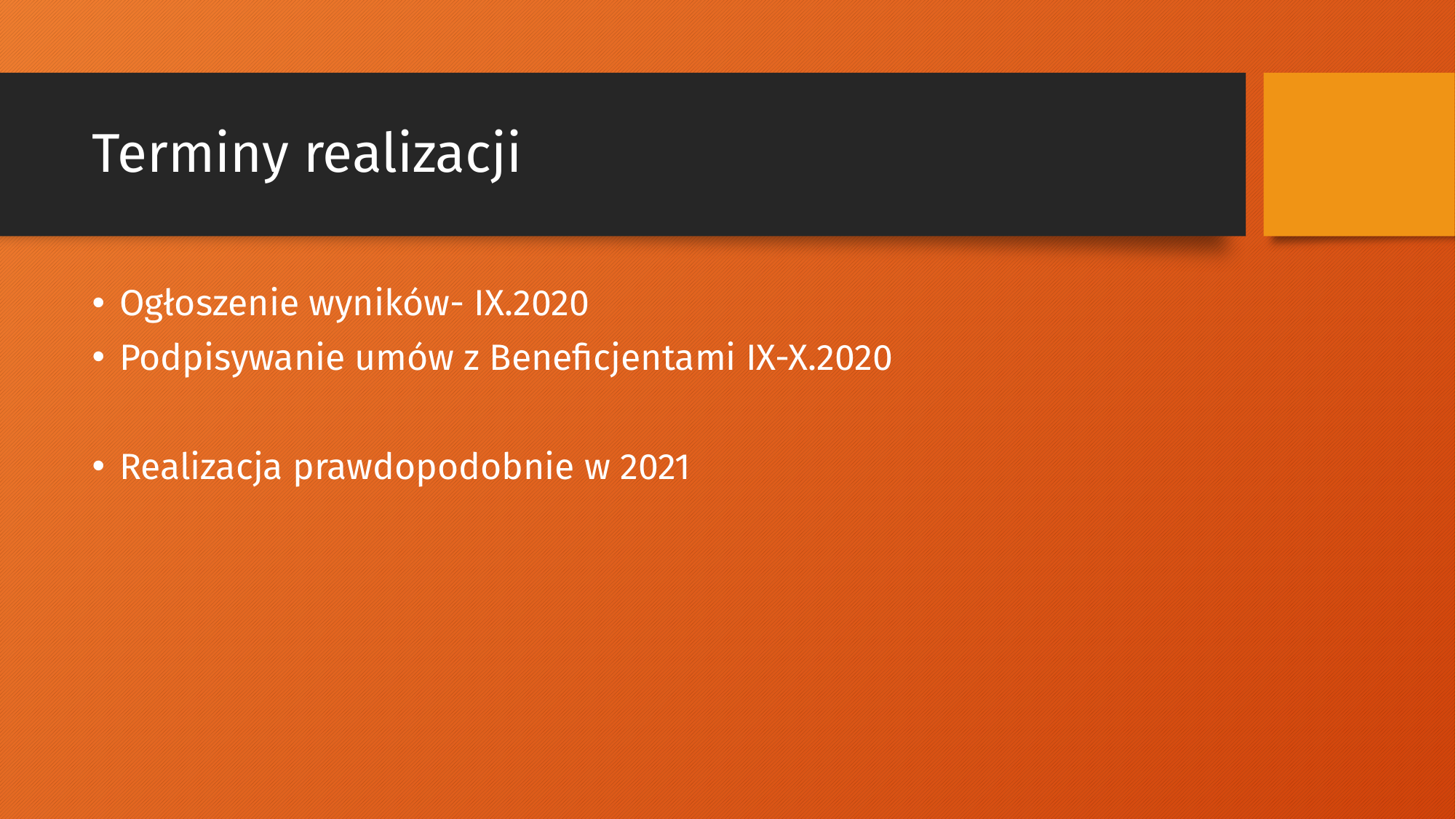

# Terminy realizacji
Ogłoszenie wyników- IX.2020
Podpisywanie umów z Beneficjentami IX-X.2020

Realizacja prawdopodobnie w 2021